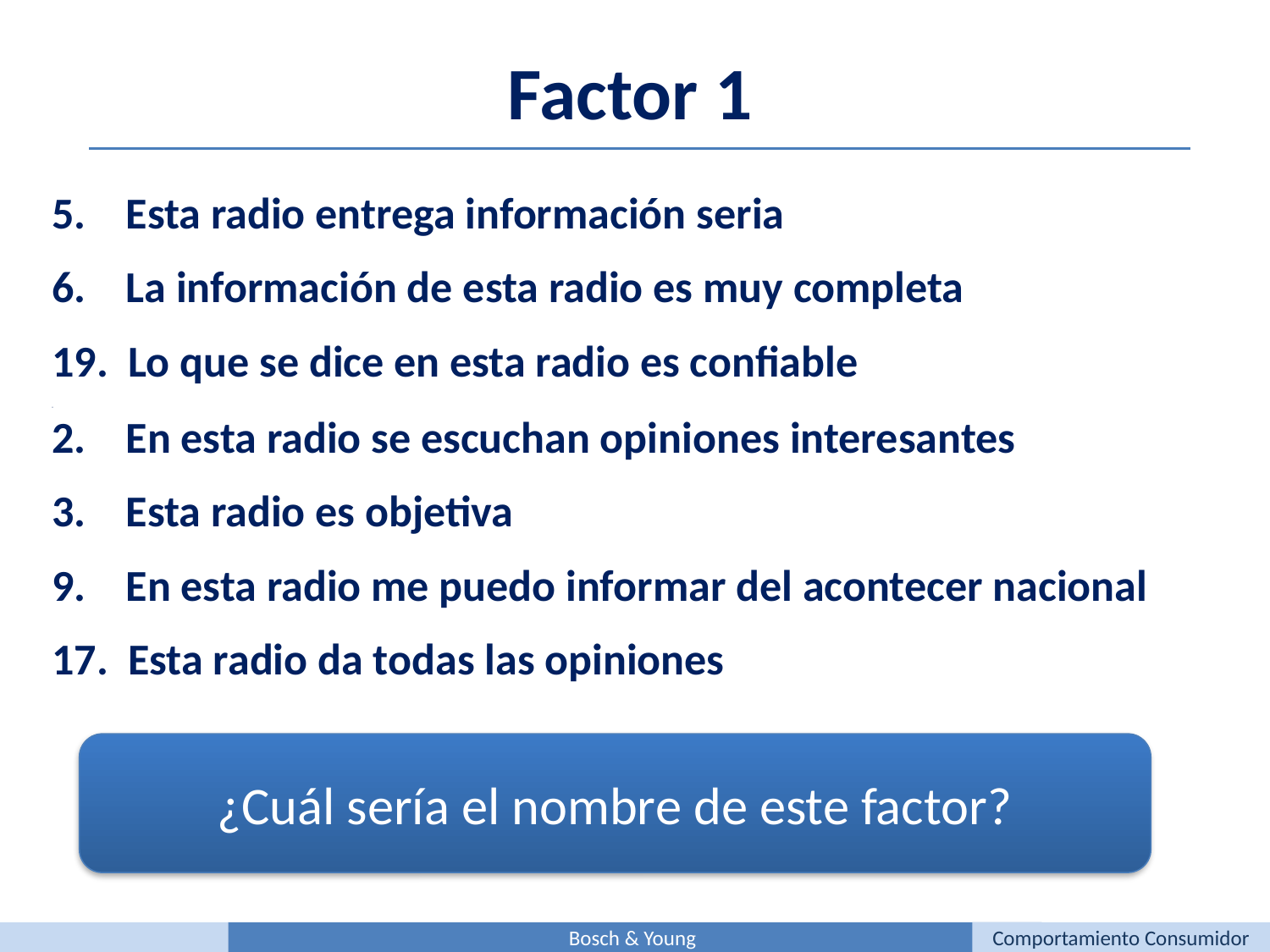

Factor 1
5.    Esta radio entrega información seria

6.    La información de esta radio es muy completa

19.  Lo que se dice en esta radio es confiable

0
2.    En esta radio se escuchan opiniones interesantes

3.    Esta radio es objetiva

9.    En esta radio me puedo informar del acontecer nacional

17.  Esta radio da todas las opiniones
¿Cuál sería el nombre de este factor?

Bosch & Young
Comportamiento Consumidor